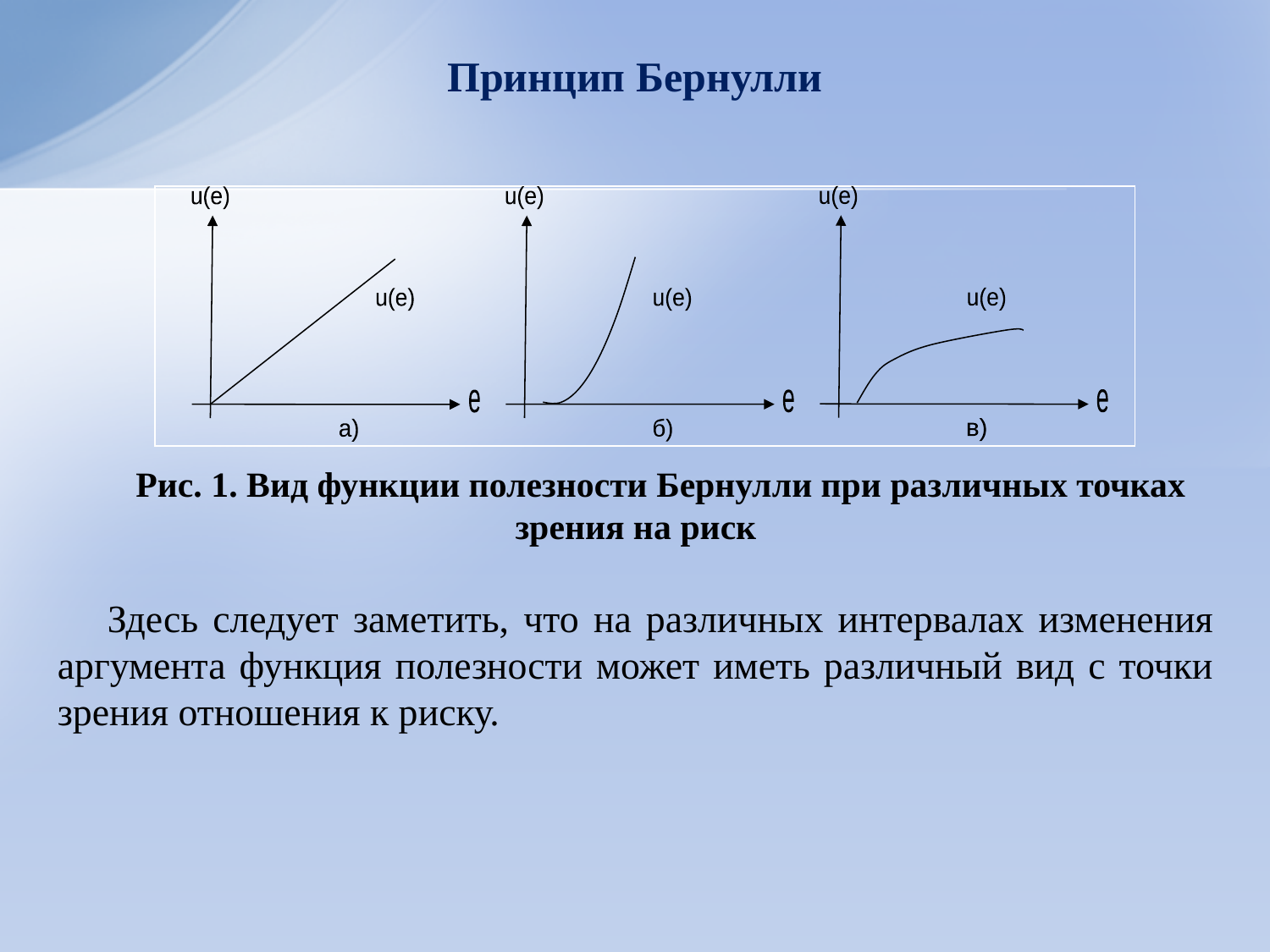

# Принцип Бернулли

u(e)
u(e)
u(e)

u(e)
u(e)
u(e)

e
e
e

в)
б)
а)
Рис. 1. Вид функции полезности Бернулли при различных точках зрения на риск

Здесь следует заметить, что на различных интервалах изменения аргумента функция полезности может иметь различный вид с точки зрения отношения к риску.